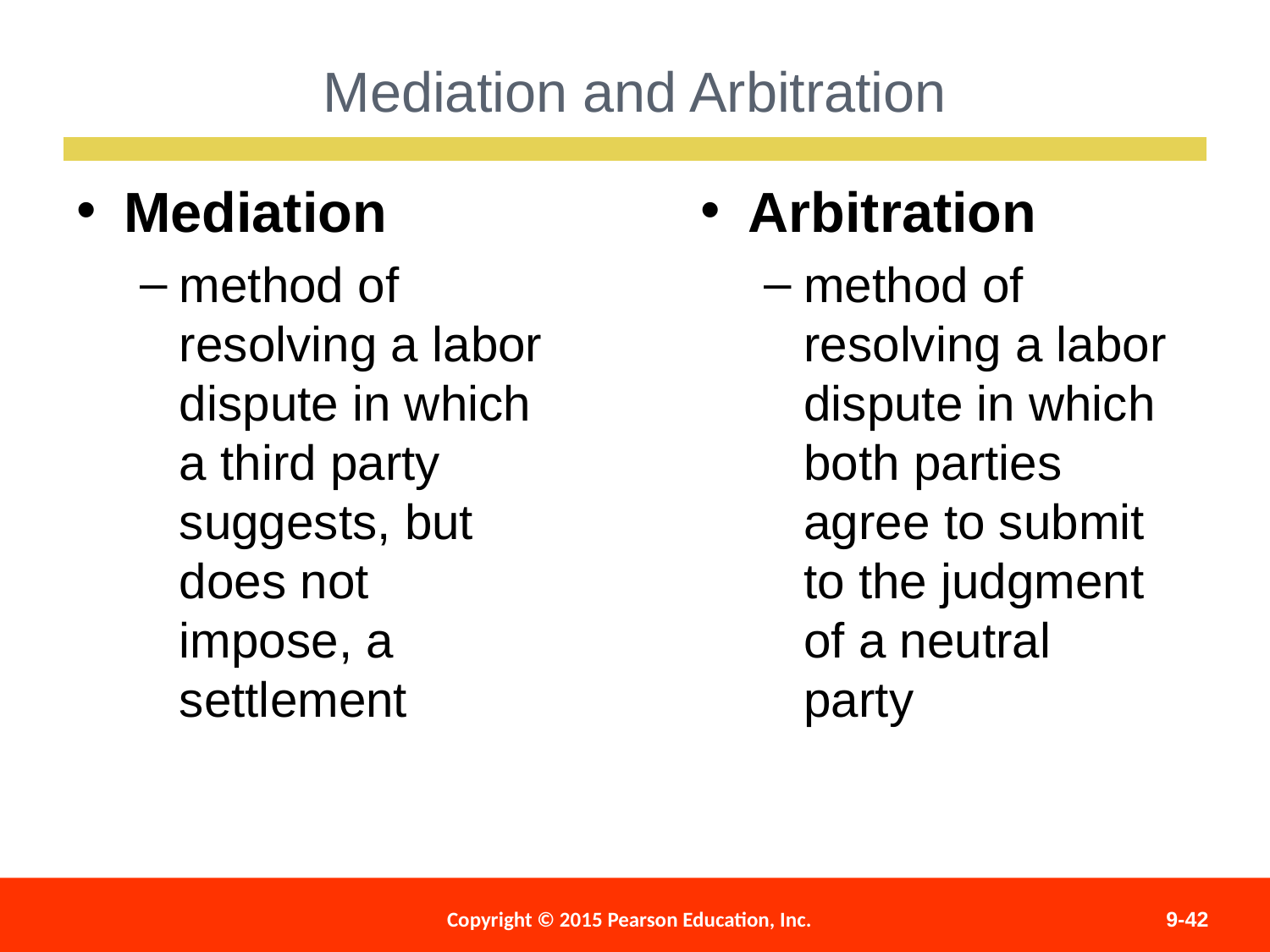

Mediation and Arbitration
Mediation
method of resolving a labor dispute in which a third party suggests, but does not impose, a settlement

Arbitration
method of resolving a labor dispute in which both parties agree to submit to the judgment of a neutral party